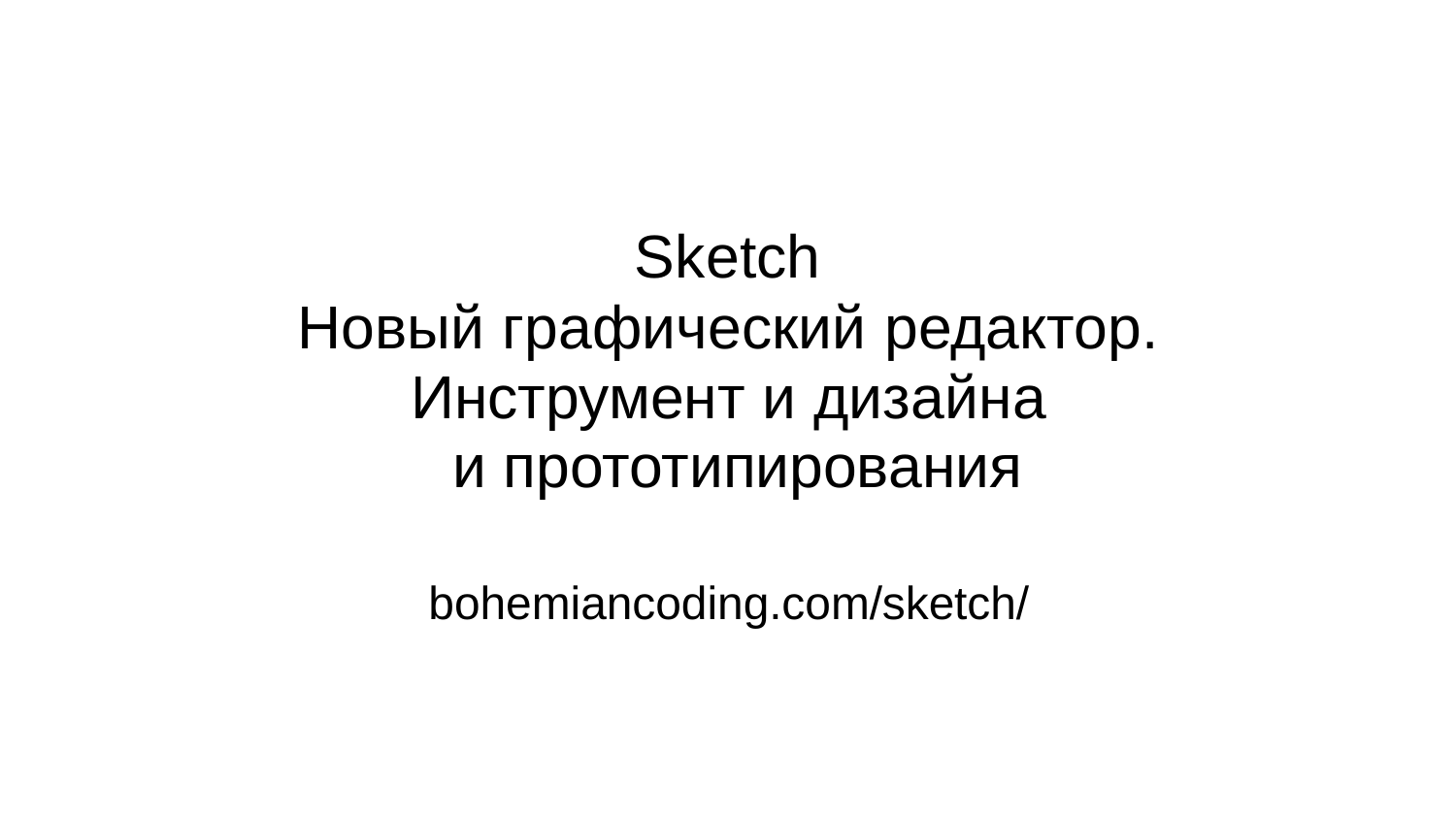

Sketch
Новый графический редактор.
Инструмент и дизайна  и прототипирования

bohemiancoding.com/sketch/